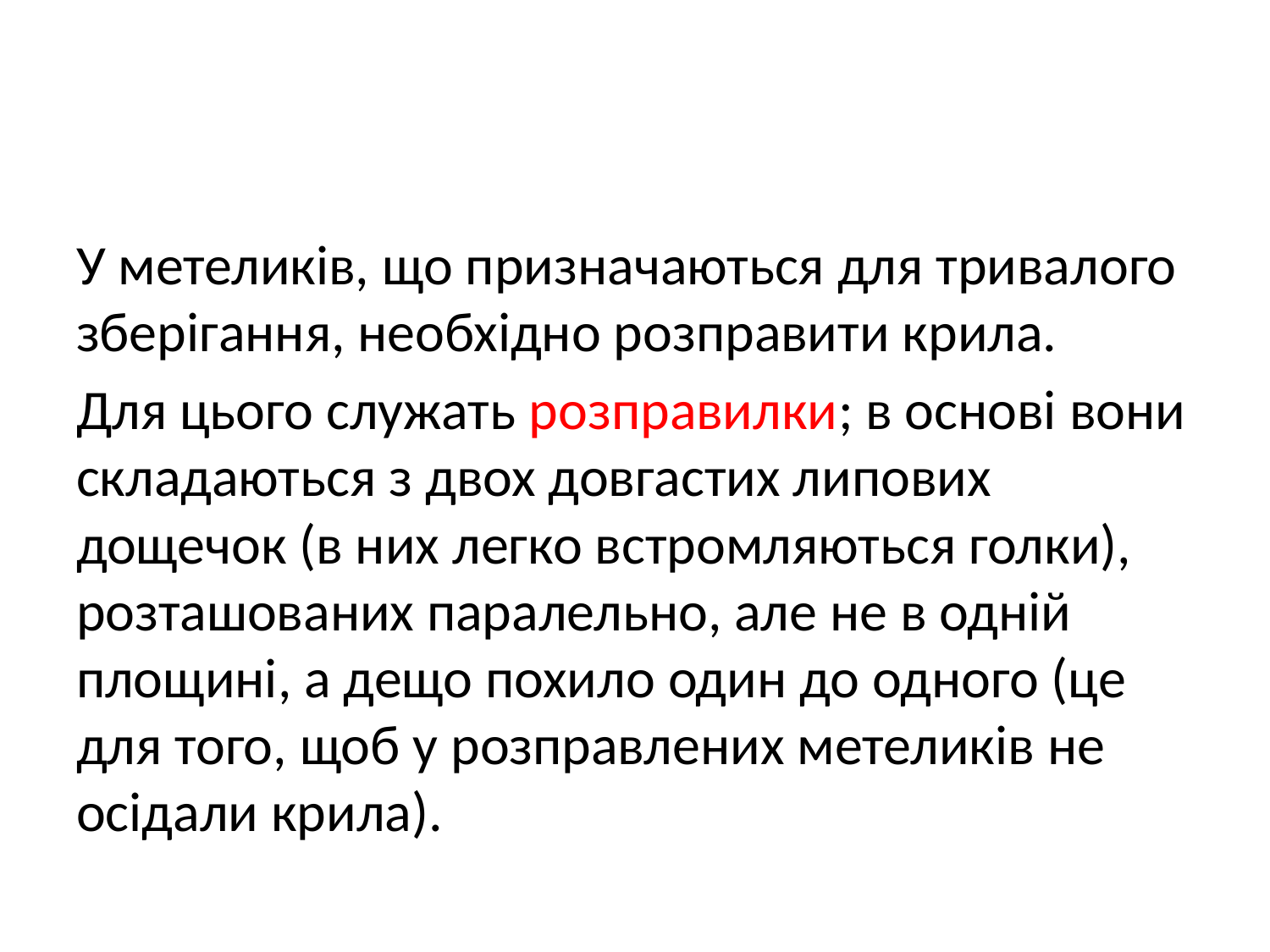

У метеликів, що призначаються для тривалого зберігання, необхідно розправити крила.
Для цього служать розправилки; в основі вони складаються з двох довгастих липових дощечок (в них легко встромляються голки), розташованих паралельно, але не в одній площині, а дещо похило один до одного (це для того, щоб у розправлених метеликів не осідали крила).